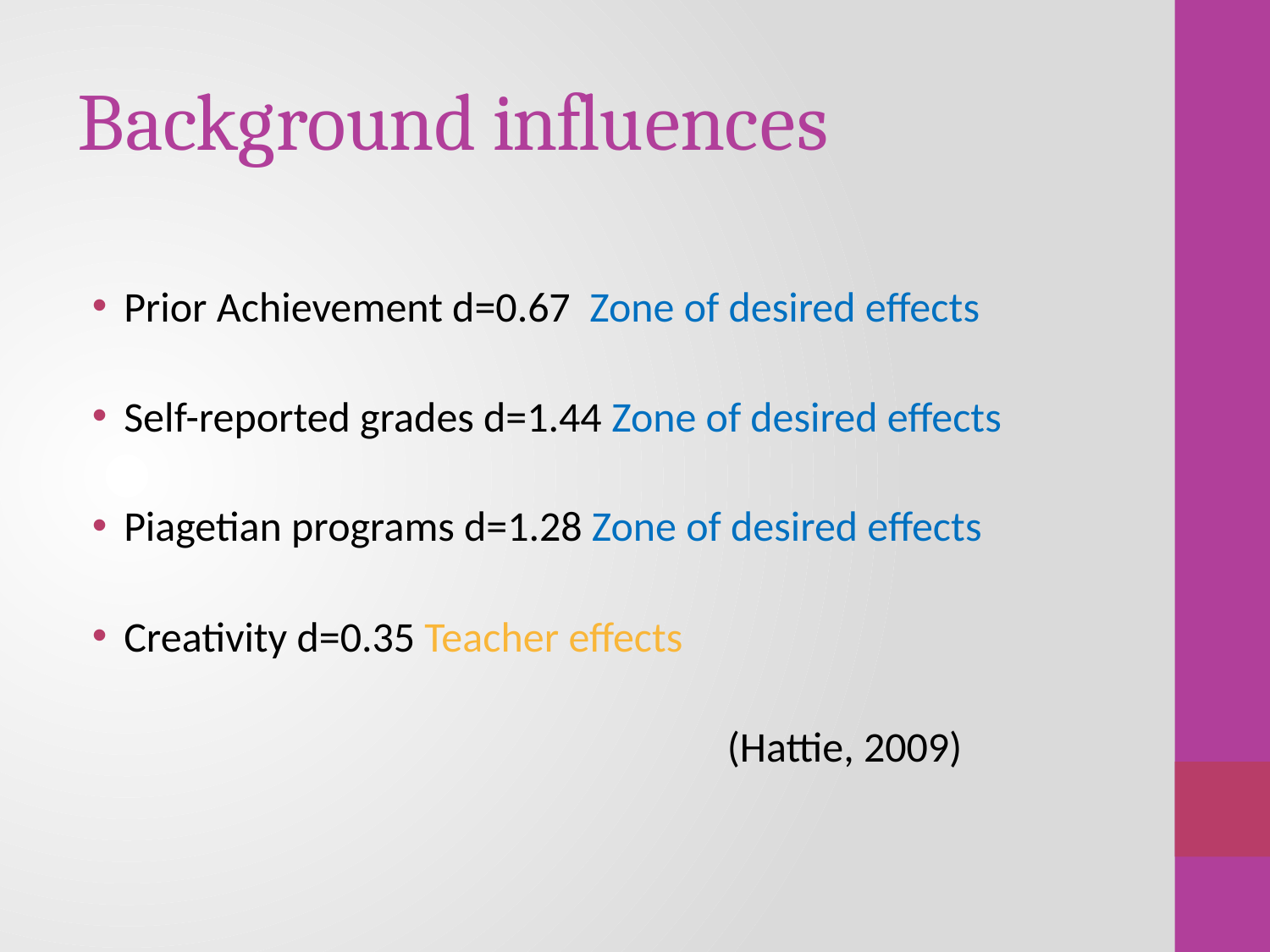

# Background influences
Prior Achievement d=0.67  Zone of desired effects
Self-reported grades d=1.44 Zone of desired effects
Piagetian programs d=1.28 Zone of desired effects
Creativity d=0.35 Teacher effects
					(Hattie, 2009)